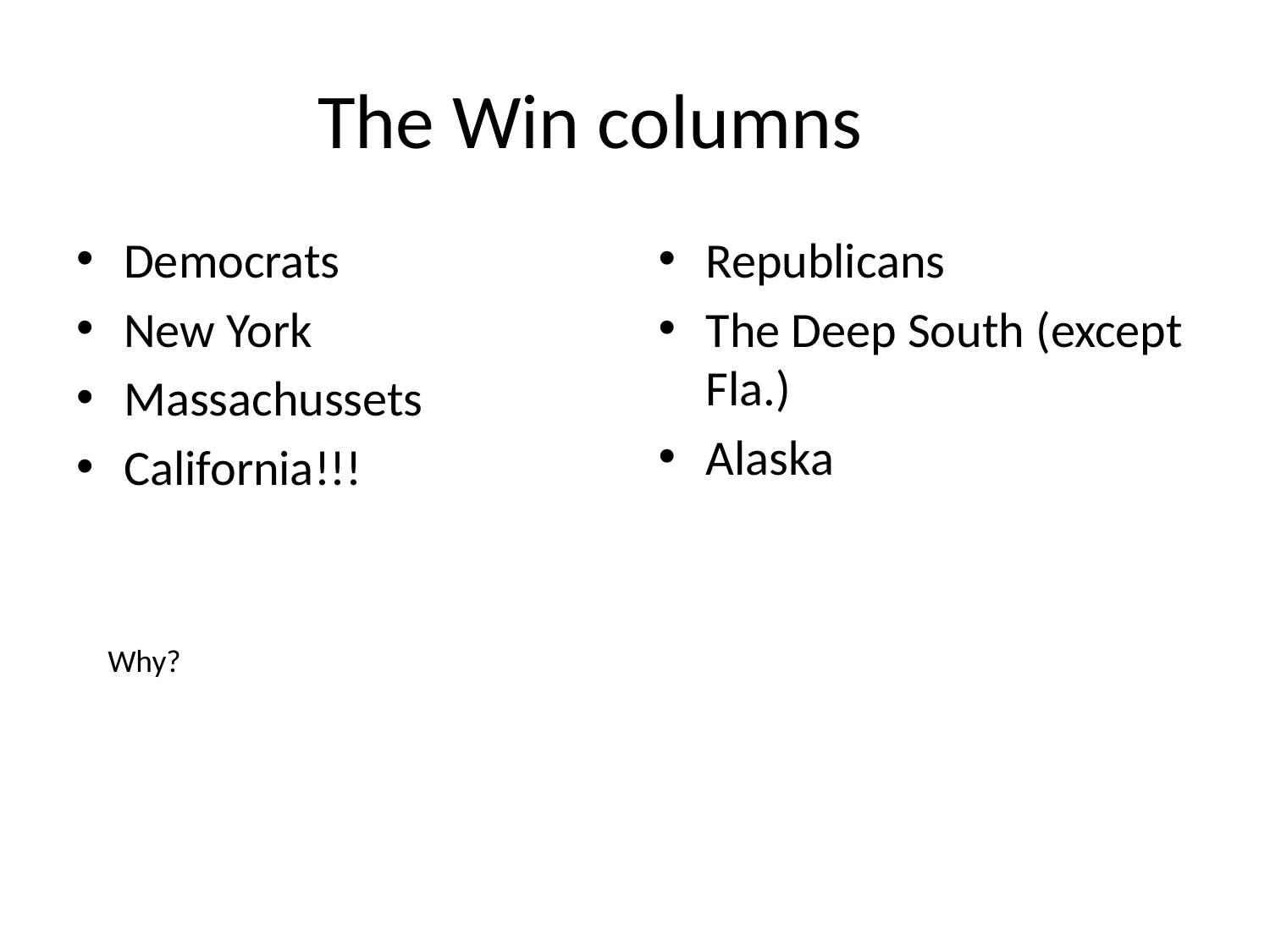

# The Win columns
Democrats
New York
Massachussets
California!!!

Republicans
The Deep South (except Fla.)
Alaska

Why?